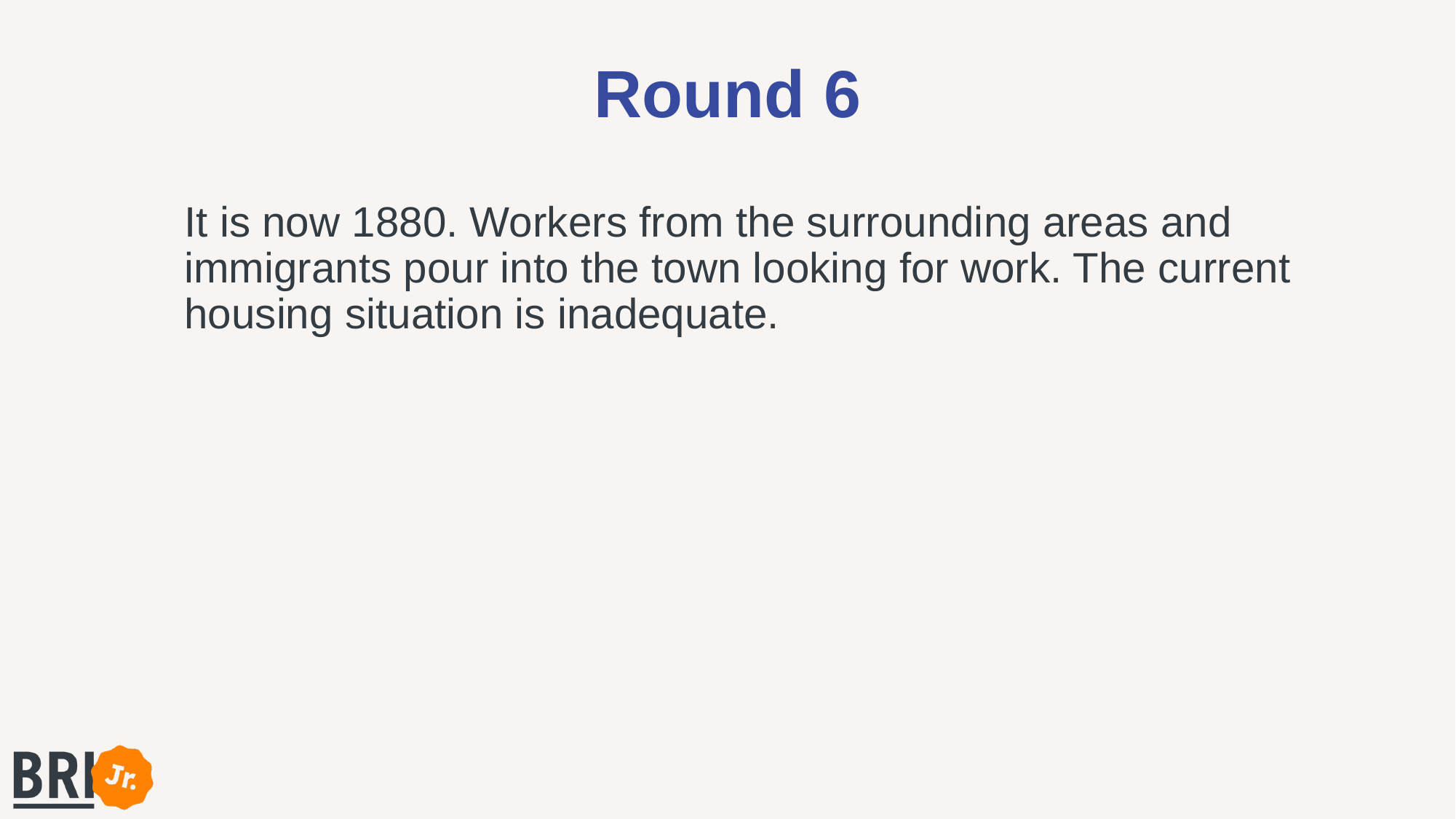

# Round 6
It is now 1880. Workers from the surrounding areas and immigrants pour into the town looking for work. The current housing situation is inadequate.